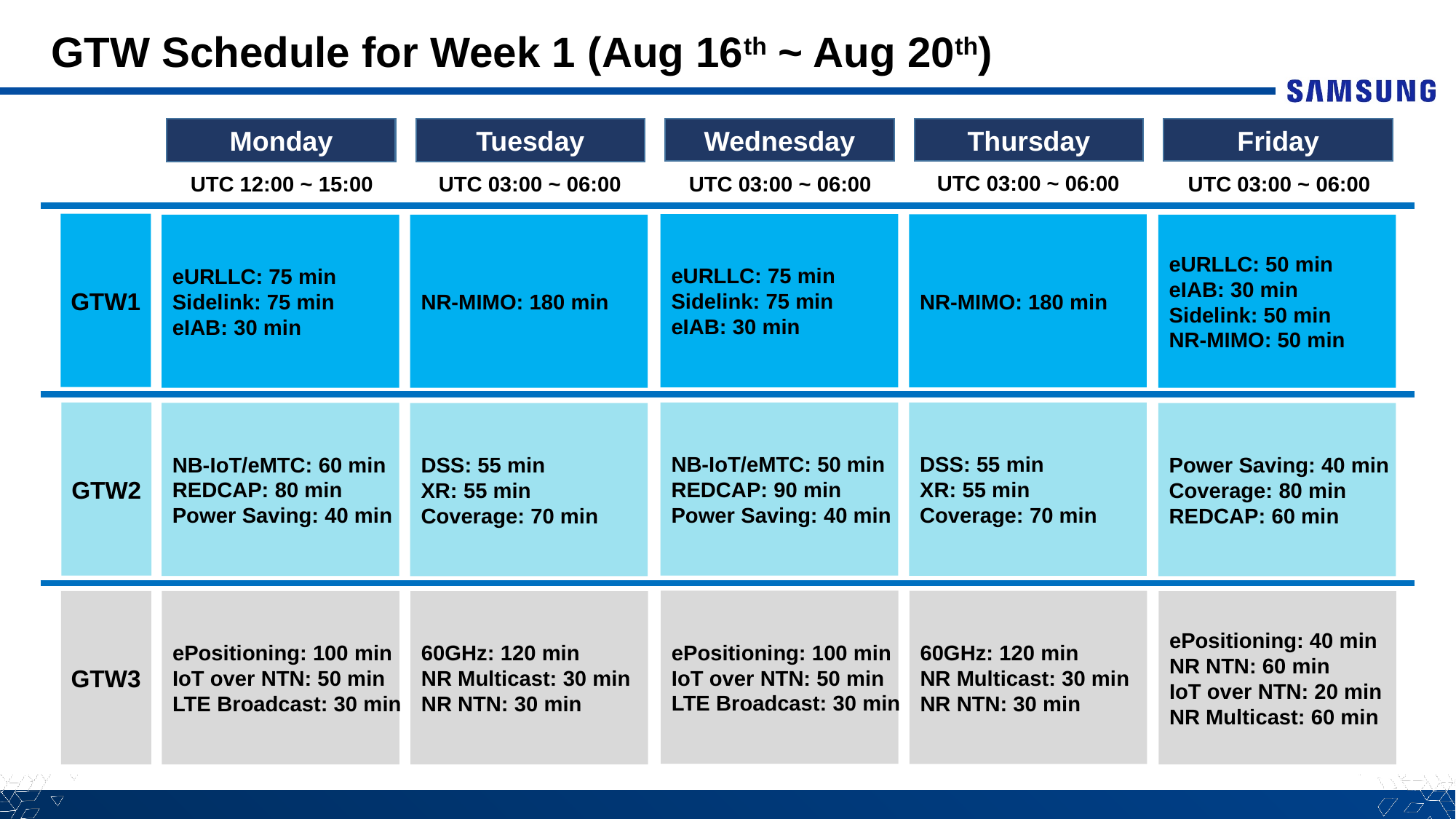

# GTW Schedule for Week 1 (Aug 16th ~ Aug 20th)
Friday
Thursday
Wednesday
Tuesday
Monday
UTC 03:00 ~ 06:00
UTC 03:00 ~ 06:00
UTC 03:00 ~ 06:00
UTC 03:00 ~ 06:00
UTC 12:00 ~ 15:00
GTW1
eURLLC: 75 min
Sidelink: 75 min
eIAB: 30 min
NR-MIMO: 180 min
eURLLC: 75 min
Sidelink: 75 min
eIAB: 30 min
NR-MIMO: 180 min
eURLLC: 50 min
eIAB: 30 min
Sidelink: 50 min
NR-MIMO: 50 min
GTW2
NB-IoT/eMTC: 50 min
REDCAP: 90 min
Power Saving: 40 min
DSS: 55 min
XR: 55 min
Coverage: 70 min
NB-IoT/eMTC: 60 min
REDCAP: 80 min
Power Saving: 40 min
DSS: 55 min
XR: 55 min
Coverage: 70 min
Power Saving: 40 min
Coverage: 80 min
REDCAP: 60 min
ePositioning: 100 min
IoT over NTN: 50 min
LTE Broadcast: 30 min
60GHz: 120 min
NR Multicast: 30 min
NR NTN: 30 min
GTW3
ePositioning: 100 min
IoT over NTN: 50 min
LTE Broadcast: 30 min
60GHz: 120 min
NR Multicast: 30 min
NR NTN: 30 min
ePositioning: 40 min
NR NTN: 60 min
IoT over NTN: 20 min
NR Multicast: 60 min